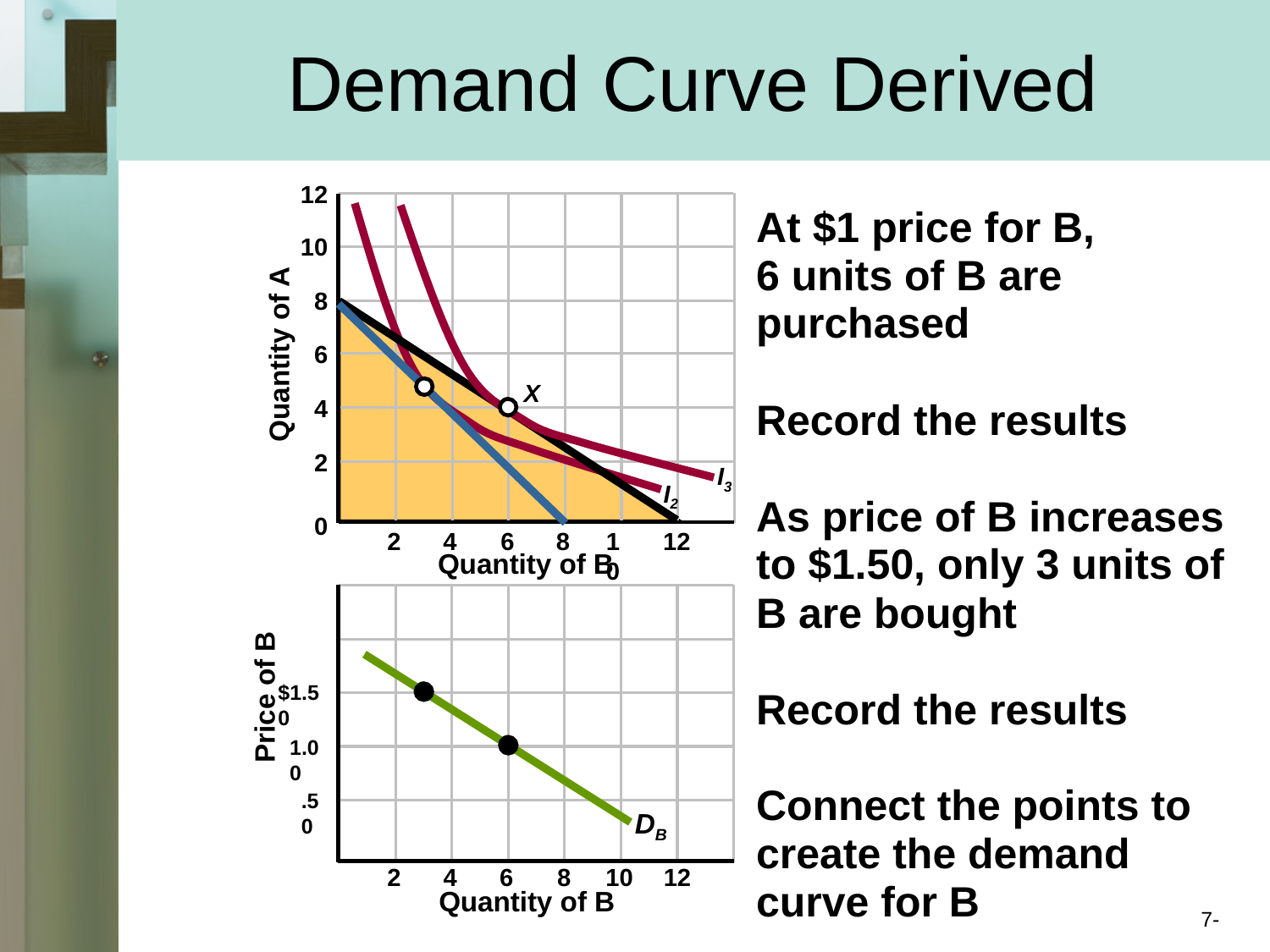

# Demand Curve Derived
12
10
8
6
4
2
0

Quantity of A
X

I3
I2
2
4
6
8
10
12
Quantity of B
At $1 price for B,
6 units of B are purchased

Record the results

As price of B increases to $1.50, only 3 units of B are bought

Record the results

Connect the points to
create the demand curve for B

$1.50
1.00
.50
Price of B

DB
2
4
6
8
10
12
Quantity of B
7-